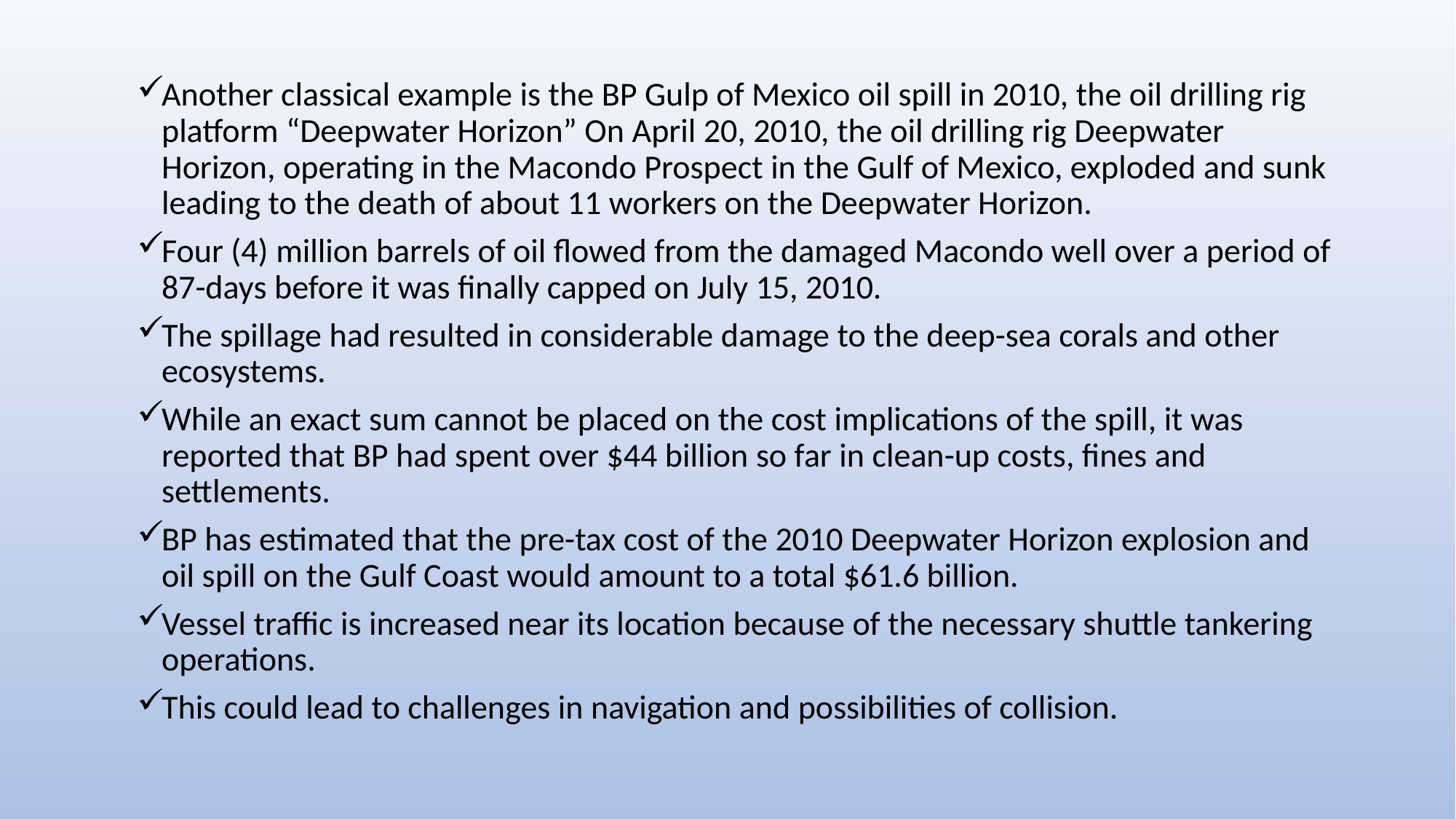

Another classical example is the BP Gulp of Mexico oil spill in 2010, the oil drilling rig platform “Deepwater Horizon” On April 20, 2010, the oil drilling rig Deepwater Horizon, operating in the Macondo Prospect in the Gulf of Mexico, exploded and sunk leading to the death of about 11 workers on the Deepwater Horizon.
Four (4) million barrels of oil flowed from the damaged Macondo well over a period of 87-days before it was finally capped on July 15, 2010.
The spillage had resulted in considerable damage to the deep-sea corals and other ecosystems.
While an exact sum cannot be placed on the cost implications of the spill, it was reported that BP had spent over $44 billion so far in clean-up costs, fines and settlements.
BP has estimated that the pre-tax cost of the 2010 Deepwater Horizon explosion and oil spill on the Gulf Coast would amount to a total $61.6 billion.
Vessel traffic is increased near its location because of the necessary shuttle tankering operations.
This could lead to challenges in navigation and possibilities of collision.